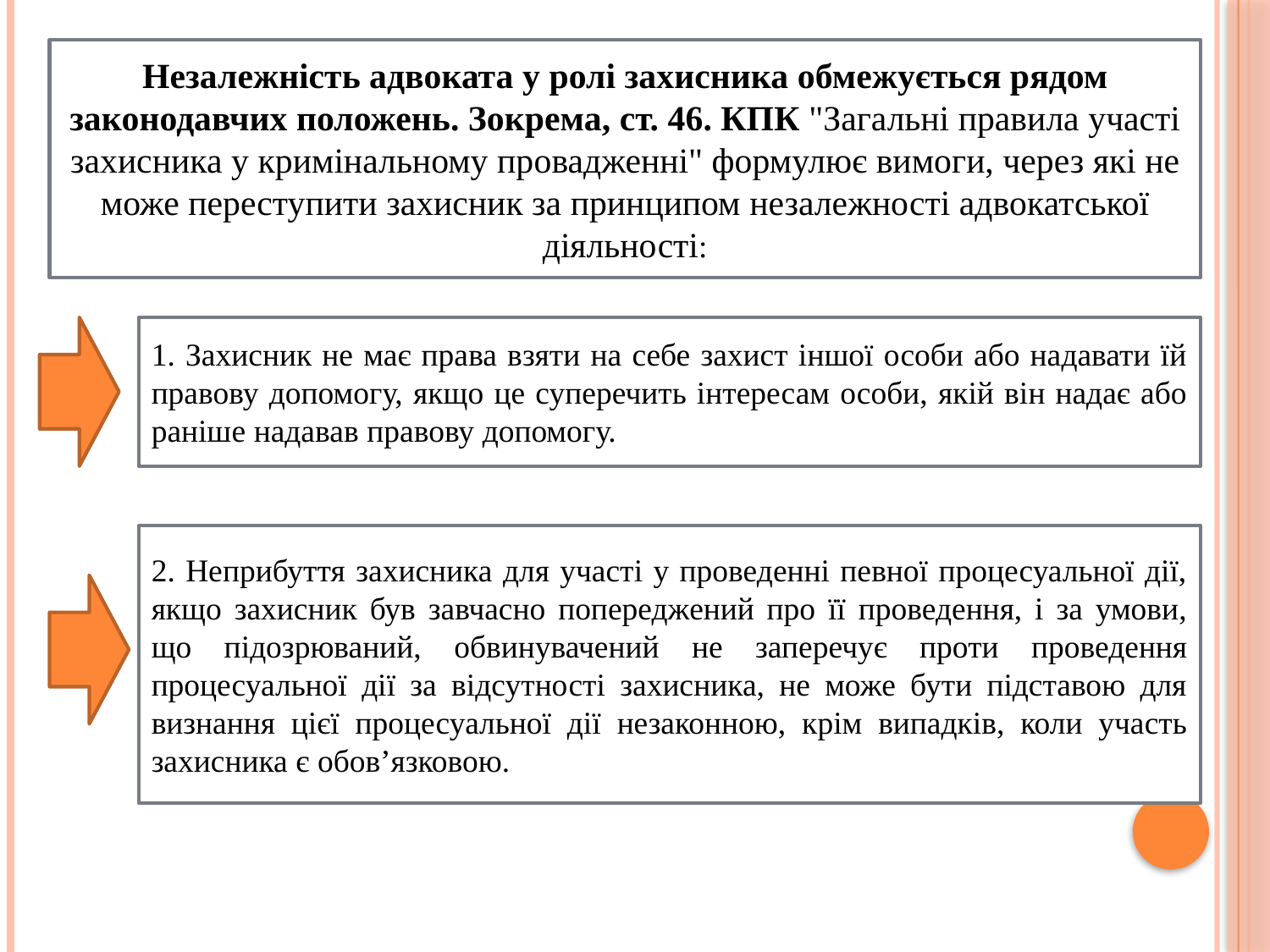

Незалежність адвоката у ролі захисника обмежується рядом законодавчих положень. Зокрема, ст. 46. КПК "Загальні правила участі захисника у кримінальному провадженні" формулює вимоги, через які не може переступити захисник за принципом незалежності адвокатської діяльності:

1. Захисник не має права взяти на себе захист іншої особи або надавати їй правову допомогу, якщо це суперечить інтересам особи, якій він надає або раніше надавав правову допомогу.
2. Неприбуття захисника для участі у проведенні певної процесуальної дії, якщо захисник був завчасно попереджений про її проведення, і за умови, що підозрюваний, обвинувачений не заперечує проти проведення процесуальної дії за відсутності захисника, не може бути підставою для визнання цієї процесуальної дії незаконною, крім випадків, коли участь захисника є обов’язковою.